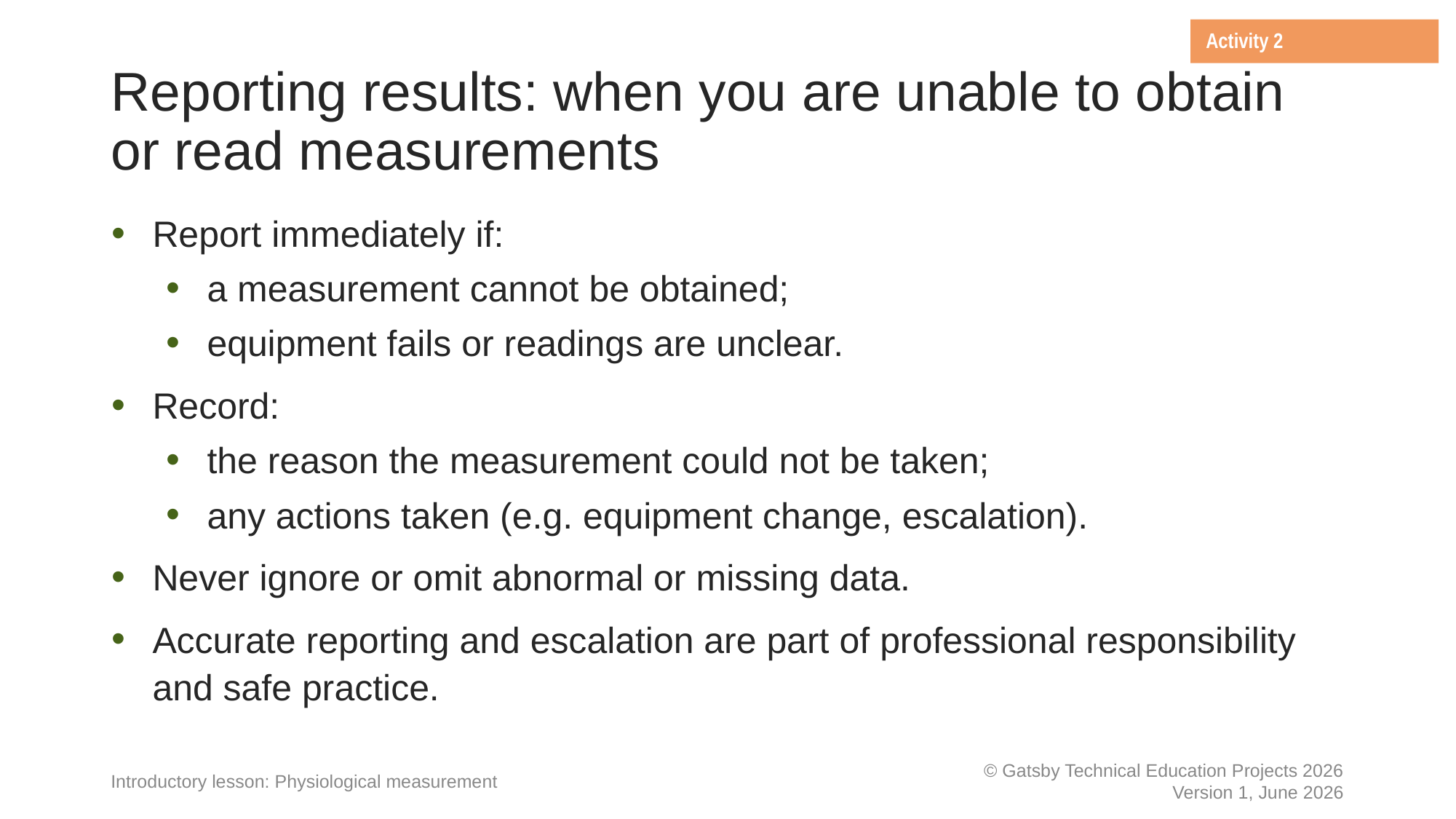

Activity 2
Reporting results: when you are unable to obtain or read measurements
Report immediately if:
a measurement cannot be obtained;
equipment fails or readings are unclear.
Record:
the reason the measurement could not be taken;
any actions taken (e.g. equipment change, escalation).
Never ignore or omit abnormal or missing data.
Accurate reporting and escalation are part of professional responsibility and safe practice.